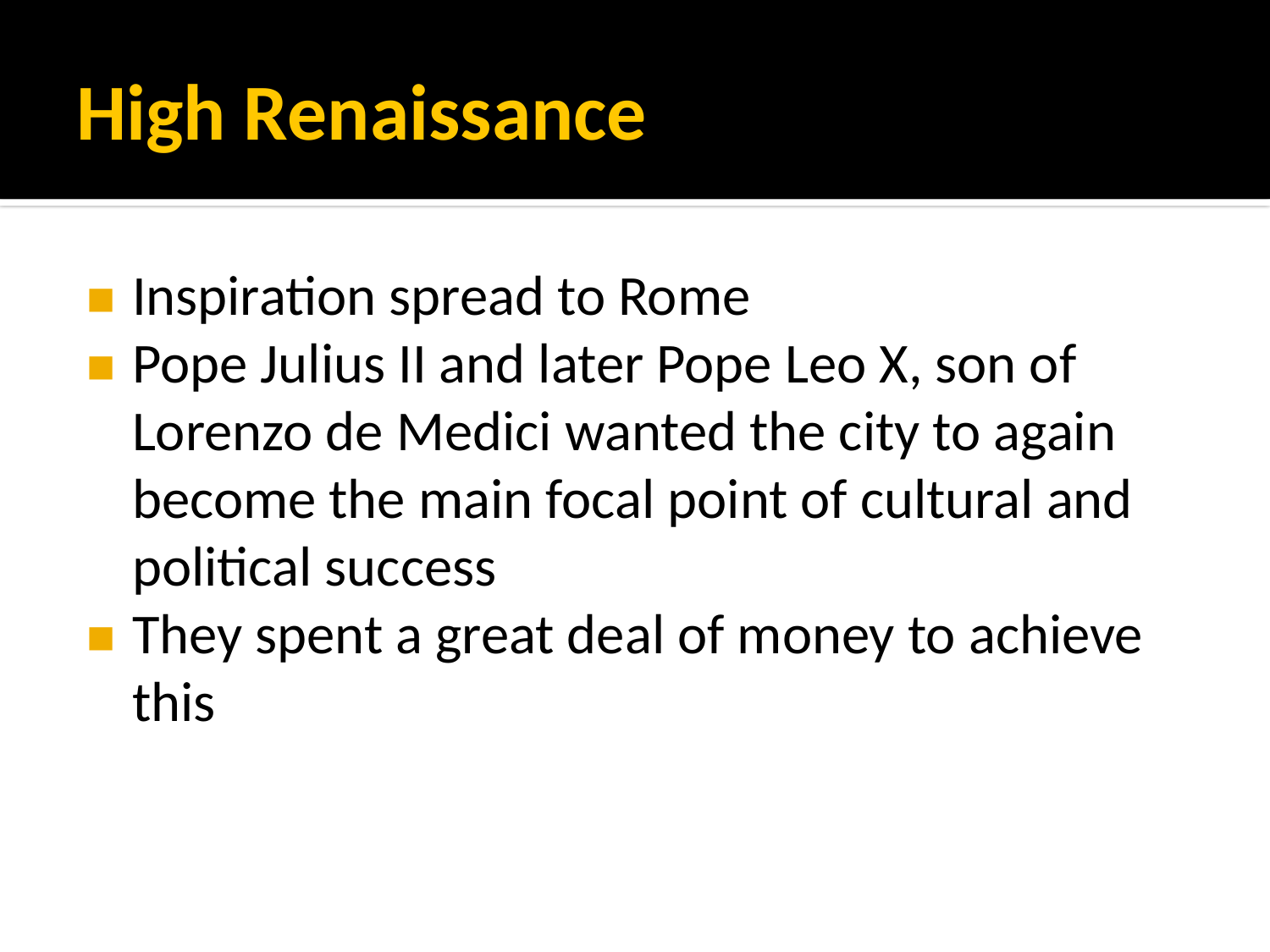

# High Renaissance
Inspiration spread to Rome
Pope Julius II and later Pope Leo X, son of Lorenzo de Medici wanted the city to again become the main focal point of cultural and political success
They spent a great deal of money to achieve this